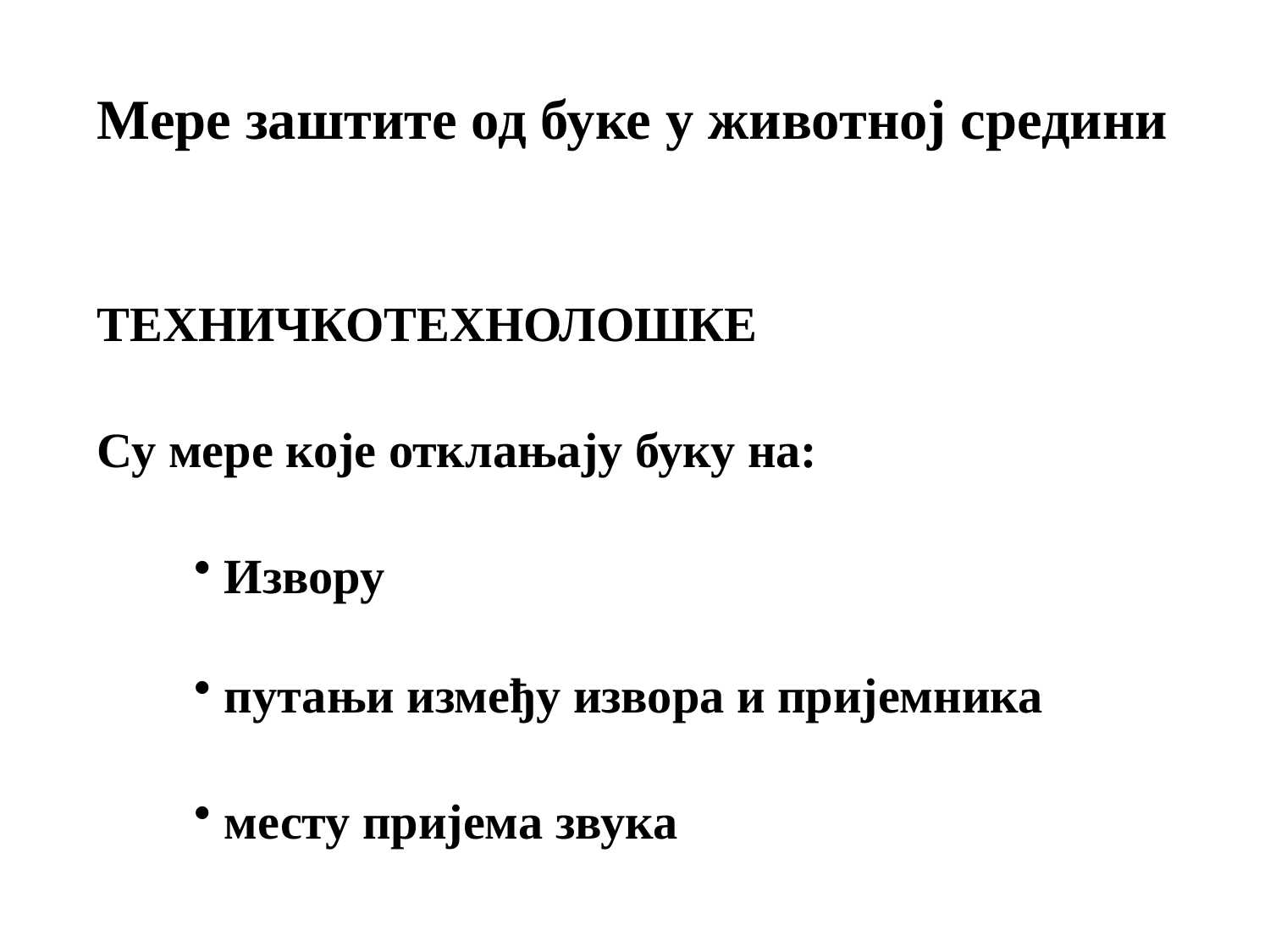

Мере заштите од буке у животној средини
ТЕХНИЧКОТЕХНОЛОШКЕ

Су мере које отклањају буку на:

Извору

путањи између извора и пријемника

месту пријема звука